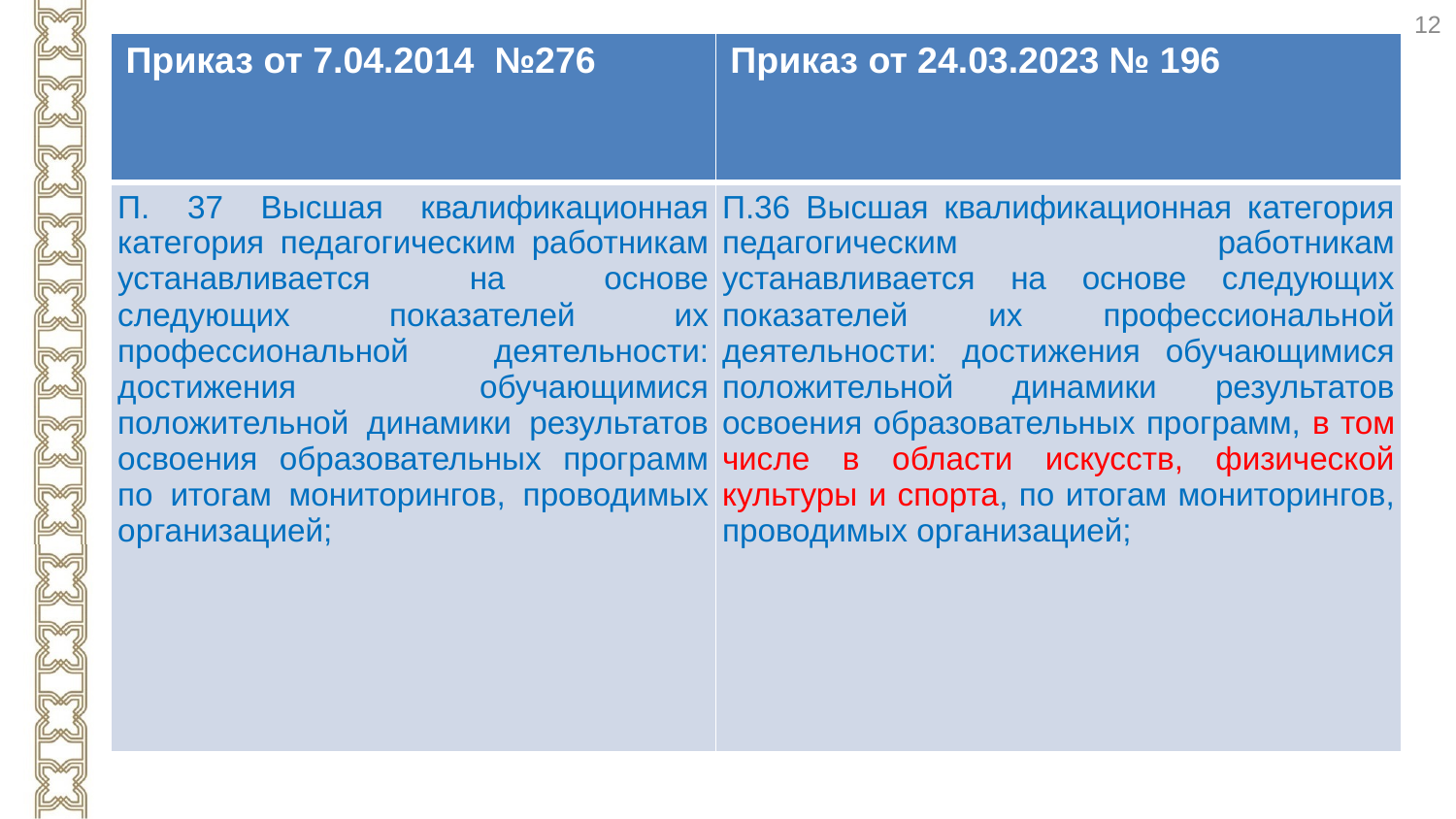

12
| Приказ от 7.04.2014 №276 | Приказ от 24.03.2023 № 196 |
| --- | --- |
| П. 37 Высшая квалификационная категория педагогическим работникам устанавливается на основе следующих показателей их профессиональной деятельности: достижения обучающимися положительной динамики результатов освоения образовательных программ по итогам мониторингов, проводимых организацией; | П.36 Высшая квалификационная категория педагогическим работникам устанавливается на основе следующих показателей их профессиональной деятельности: достижения обучающимися положительной динамики результатов освоения образовательных программ, в том числе в области искусств, физической культуры и спорта, по итогам мониторингов, проводимых организацией; |